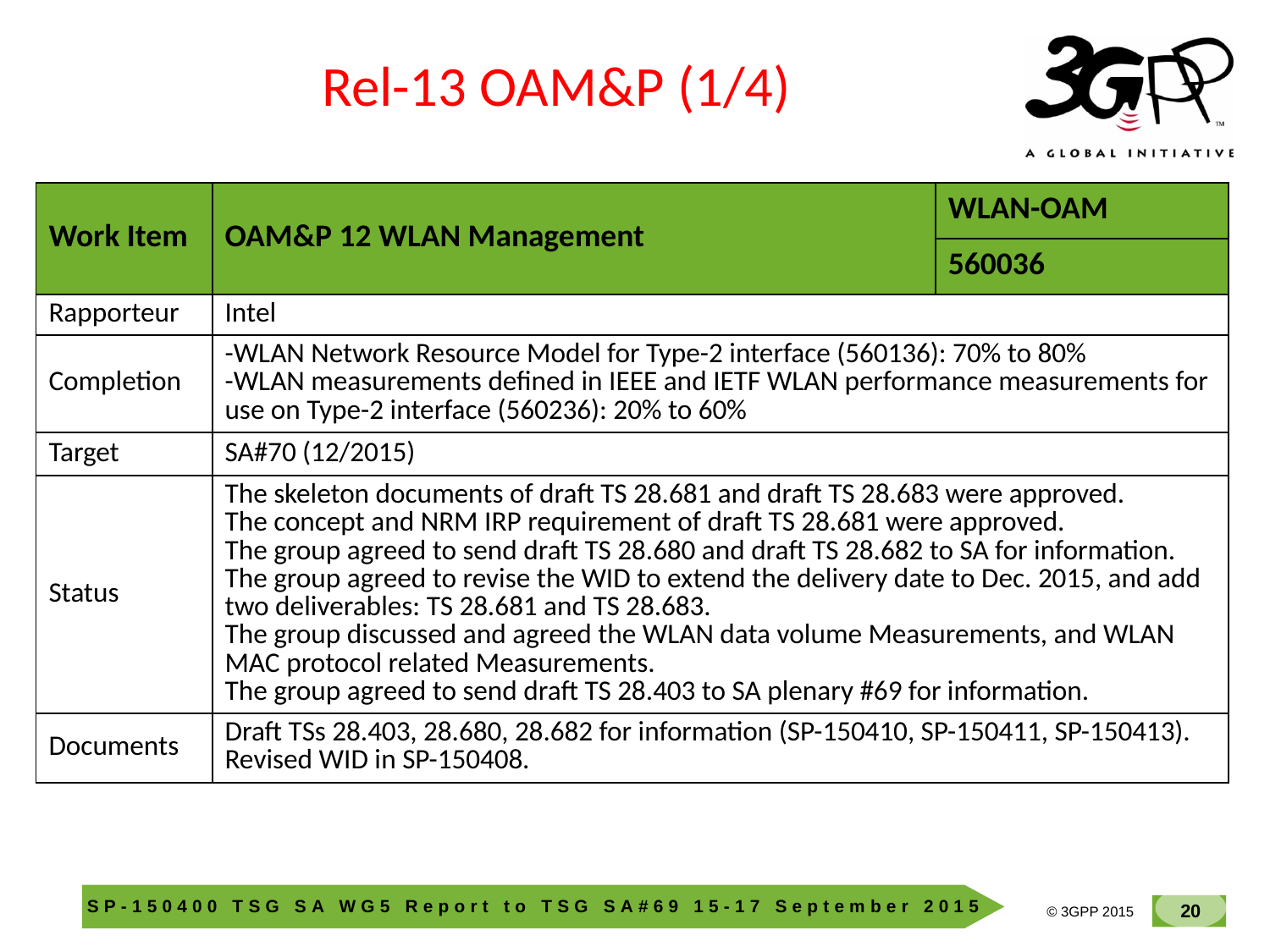

Rel-13 OAM&P (1/4)
| Work Item | OAM&P 12 WLAN Management | WLAN-OAM |
| --- | --- | --- |
|  |  | 560036 |
| Rapporteur | Intel |  |
| Completion | -WLAN Network Resource Model for Type-2 interface (560136): 70% to 80% -WLAN measurements defined in IEEE and IETF WLAN performance measurements for use on Type-2 interface (560236): 20% to 60% |  |
| Target | SA#70 (12/2015) |  |
| Status | The skeleton documents of draft TS 28.681 and draft TS 28.683 were approved. The concept and NRM IRP requirement of draft TS 28.681 were approved. The group agreed to send draft TS 28.680 and draft TS 28.682 to SA for information. The group agreed to revise the WID to extend the delivery date to Dec. 2015, and add two deliverables: TS 28.681 and TS 28.683. The group discussed and agreed the WLAN data volume Measurements, and WLAN MAC protocol related Measurements. The group agreed to send draft TS 28.403 to SA plenary #69 for information. |  |
| Documents | Draft TSs 28.403, 28.680, 28.682 for information (SP-150410, SP-150411, SP-150413). Revised WID in SP-150408. |  |